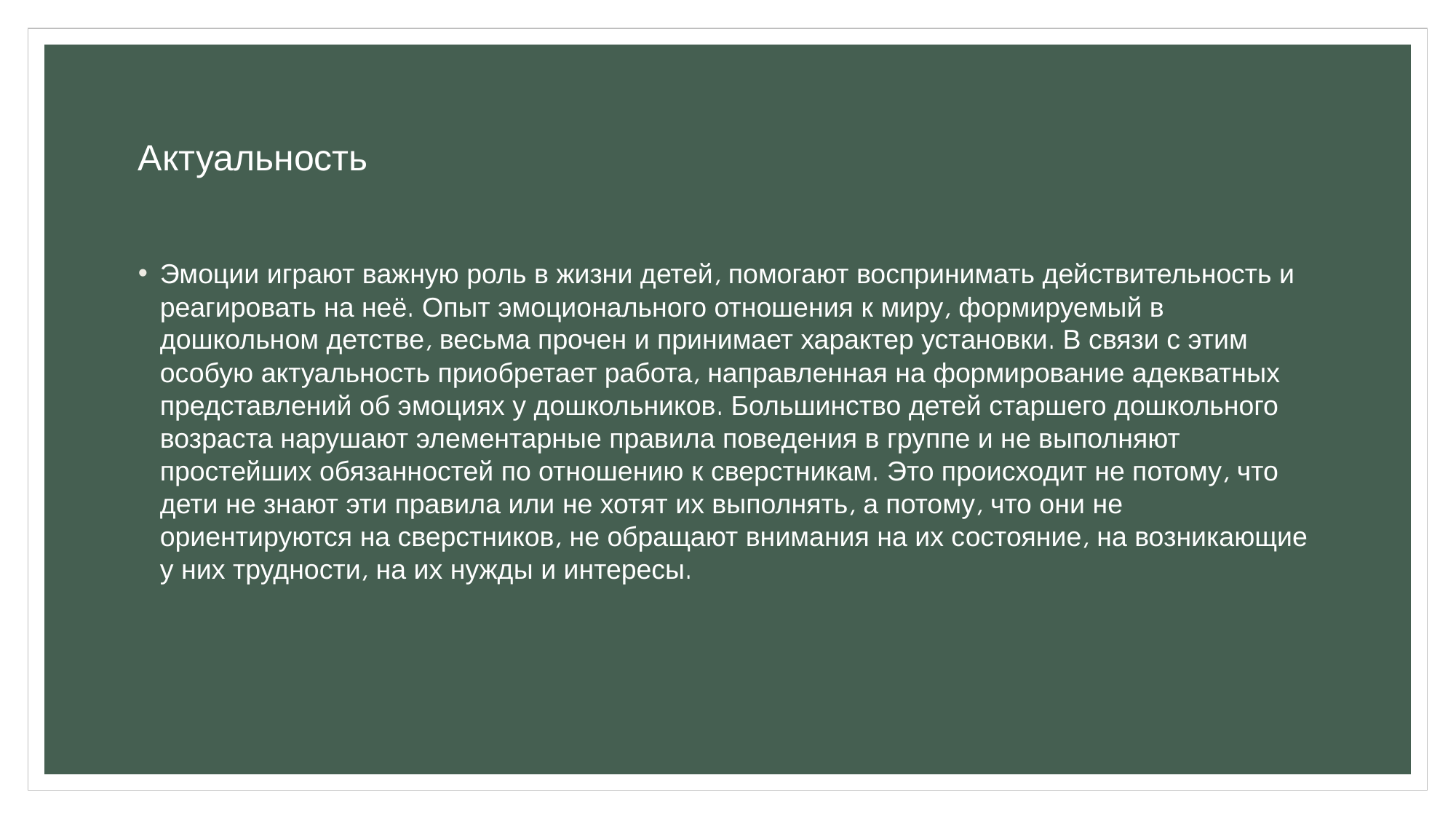

# Актуальность
Эмоции играют важную роль в жизни детей, помогают воспринимать действительность и реагировать на неё. Опыт эмоционального отношения к миру, формируемый в дошкольном детстве, весьма прочен и принимает характер установки. В связи с этим особую актуальность приобретает работа, направленная на формирование адекватных представлений об эмоциях у дошкольников. Большинство детей старшего дошкольного возраста нарушают элементарные правила поведения в группе и не выполняют простейших обязанностей по отношению к сверстникам. Это происходит не потому, что дети не знают эти правила или не хотят их выполнять, а потому, что они не ориентируются на сверстников, не обращают внимания на их состояние, на возникающие у них трудности, на их нужды и интересы.